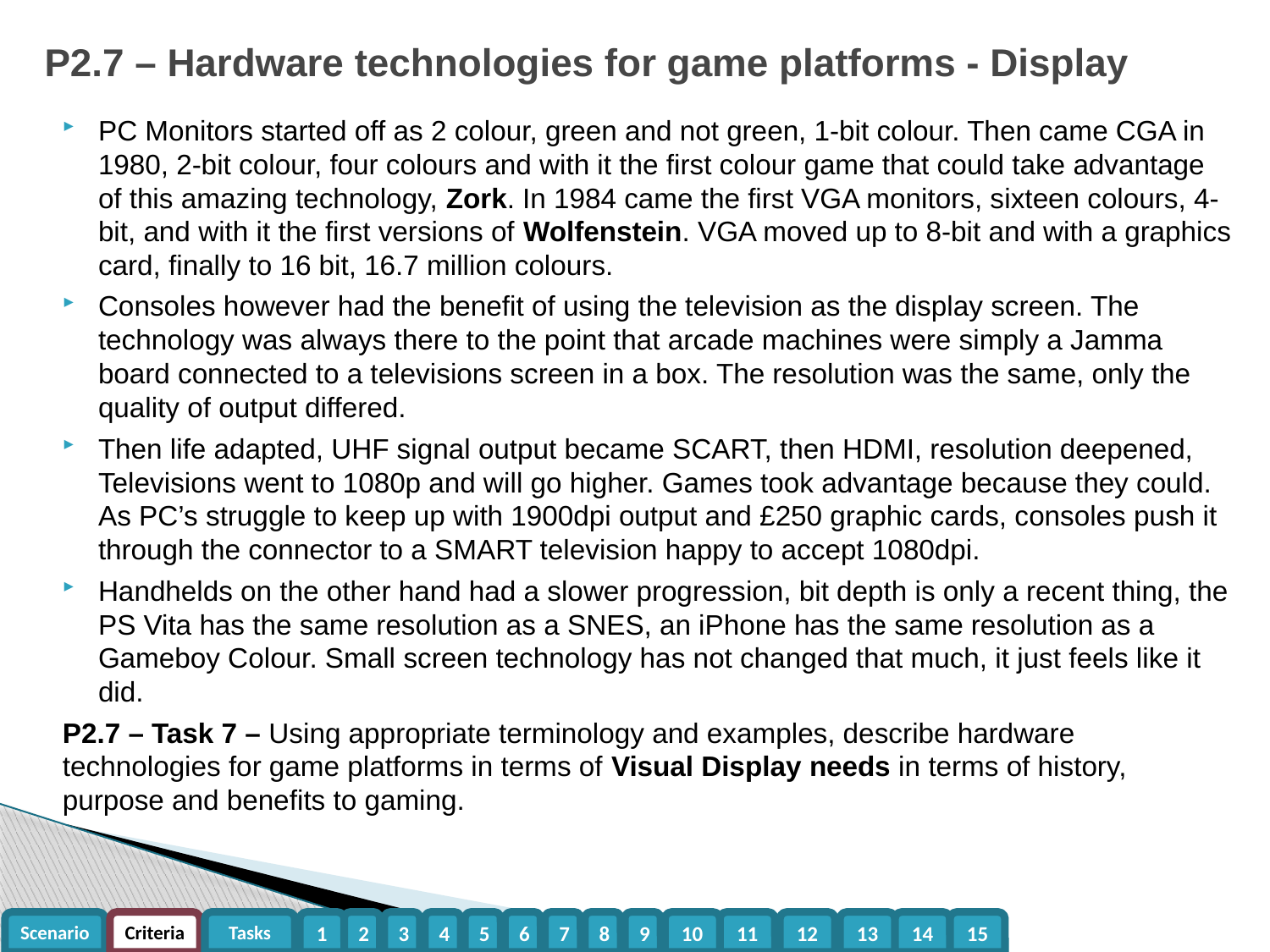

P2.7 – Hardware technologies for game platforms - Display
PC Monitors started off as 2 colour, green and not green, 1-bit colour. Then came CGA in 1980, 2-bit colour, four colours and with it the first colour game that could take advantage of this amazing technology, Zork. In 1984 came the first VGA monitors, sixteen colours, 4-bit, and with it the first versions of Wolfenstein. VGA moved up to 8-bit and with a graphics card, finally to 16 bit, 16.7 million colours.
Consoles however had the benefit of using the television as the display screen. The technology was always there to the point that arcade machines were simply a Jamma board connected to a televisions screen in a box. The resolution was the same, only the quality of output differed.
Then life adapted, UHF signal output became SCART, then HDMI, resolution deepened, Televisions went to 1080p and will go higher. Games took advantage because they could. As PC’s struggle to keep up with 1900dpi output and £250 graphic cards, consoles push it through the connector to a SMART television happy to accept 1080dpi.
Handhelds on the other hand had a slower progression, bit depth is only a recent thing, the PS Vita has the same resolution as a SNES, an iPhone has the same resolution as a Gameboy Colour. Small screen technology has not changed that much, it just feels like it did.
P2.7 – Task 7 – Using appropriate terminology and examples, describe hardware technologies for game platforms in terms of Visual Display needs in terms of history, purpose and benefits to gaming.